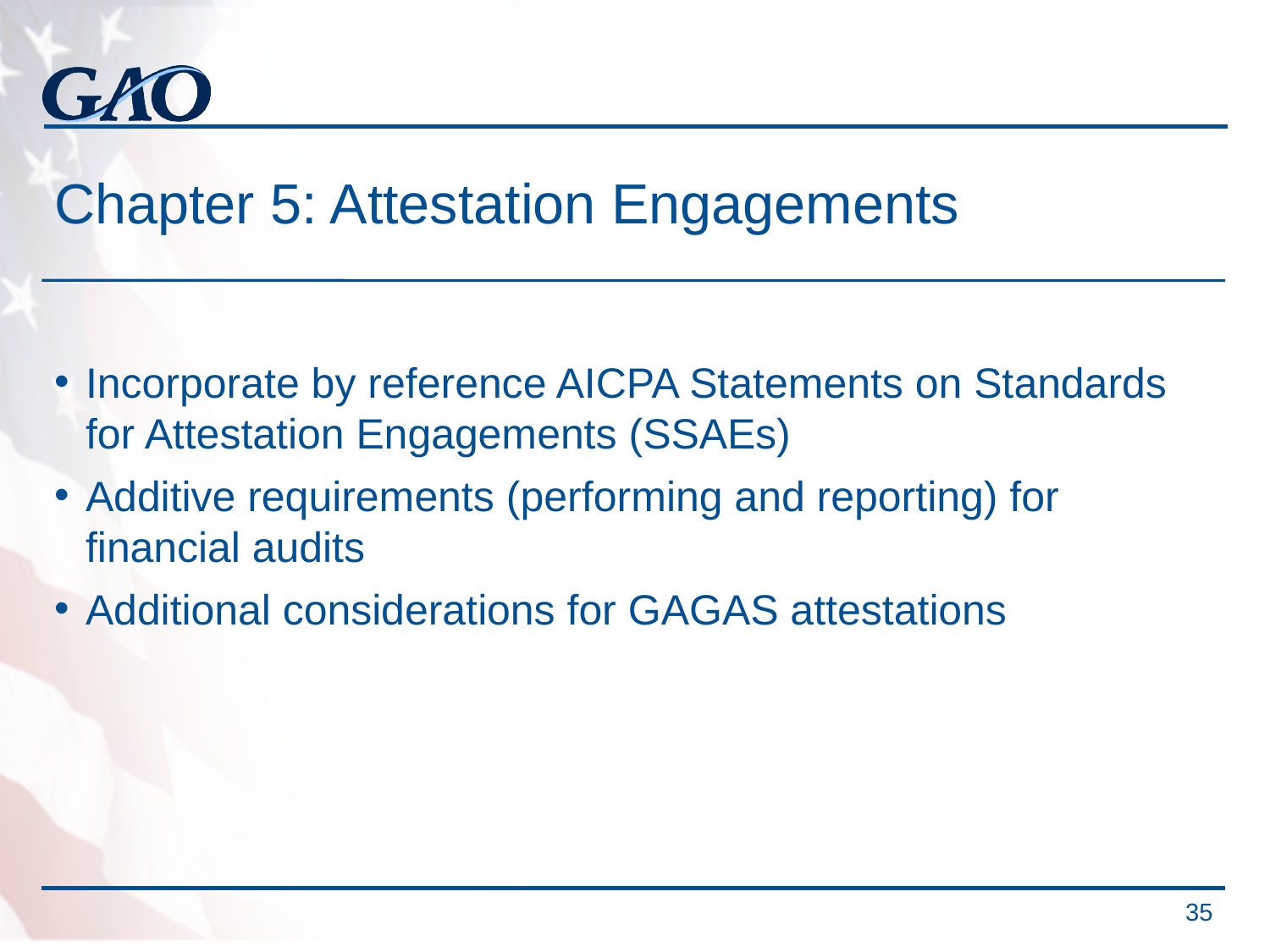

# Chapter 5: Attestation Engagements

Incorporate by reference AICPA Statements on Standards for Attestation Engagements (SSAEs)
Additive requirements (performing and reporting) for financial audits
Additional considerations for GAGAS attestations

35